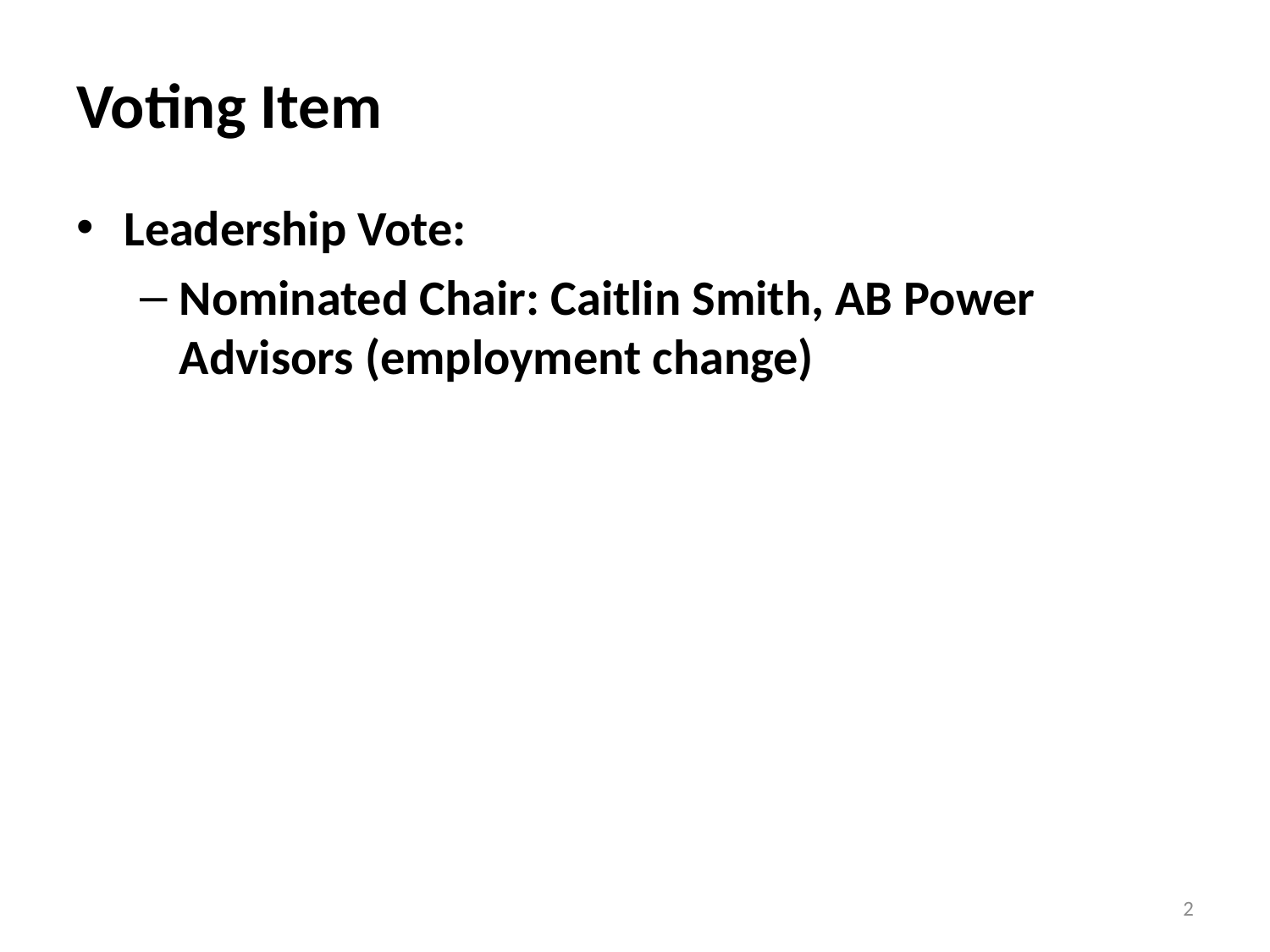

# Voting Item
Leadership Vote:
Nominated Chair: Caitlin Smith, AB Power Advisors (employment change)

2